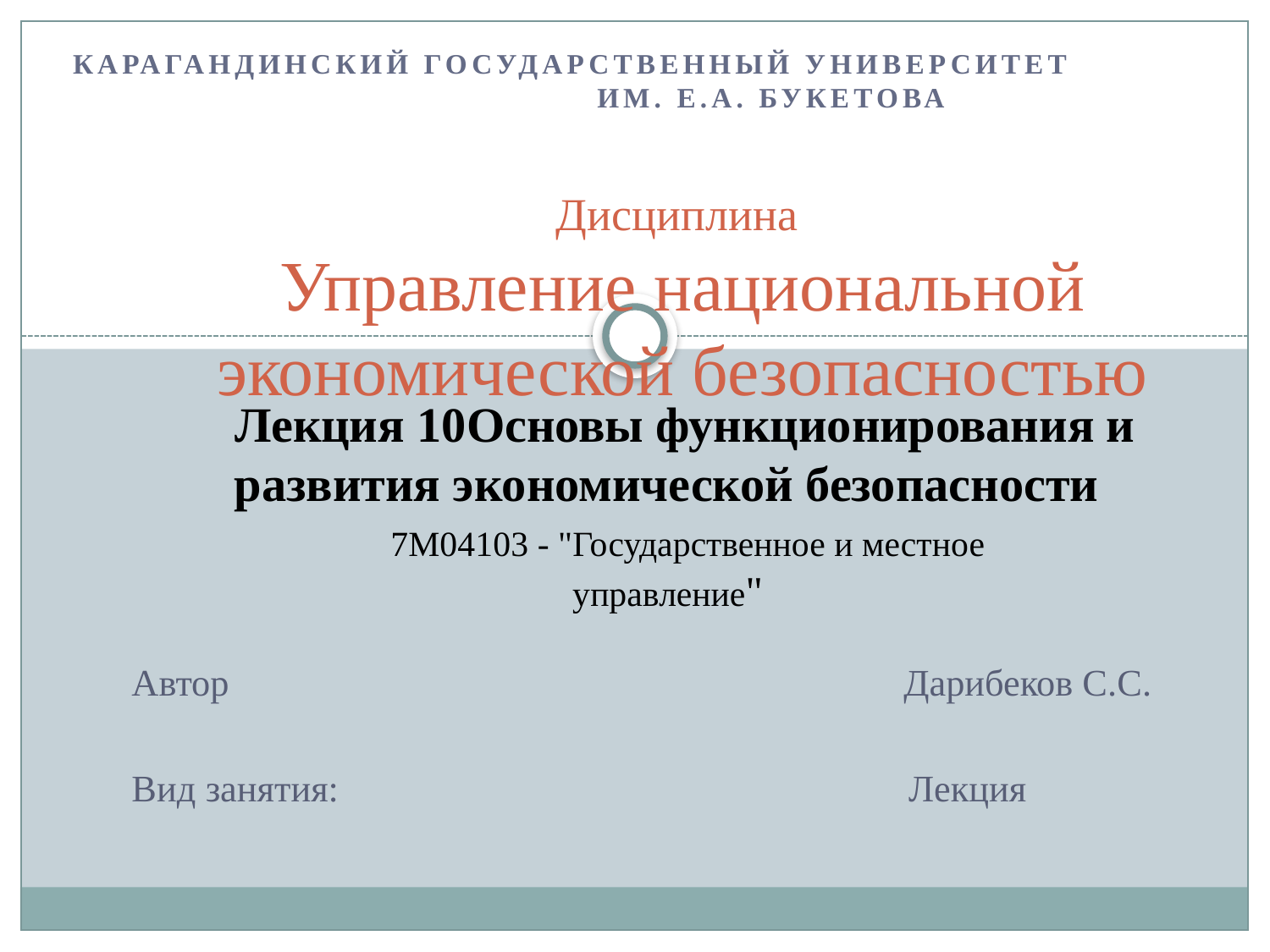

Карагандинский государственный университет                                    им. Е.А. Букетова
# Дисциплина Управление национальной экономической безопасностью
Лекция 10Основы функционирования и развития экономической безопасности

7М04103 - "Государственное и местное управление"
Автор                                                                       Дарибеков С.С.

Вид занятия:                                                            Лекция